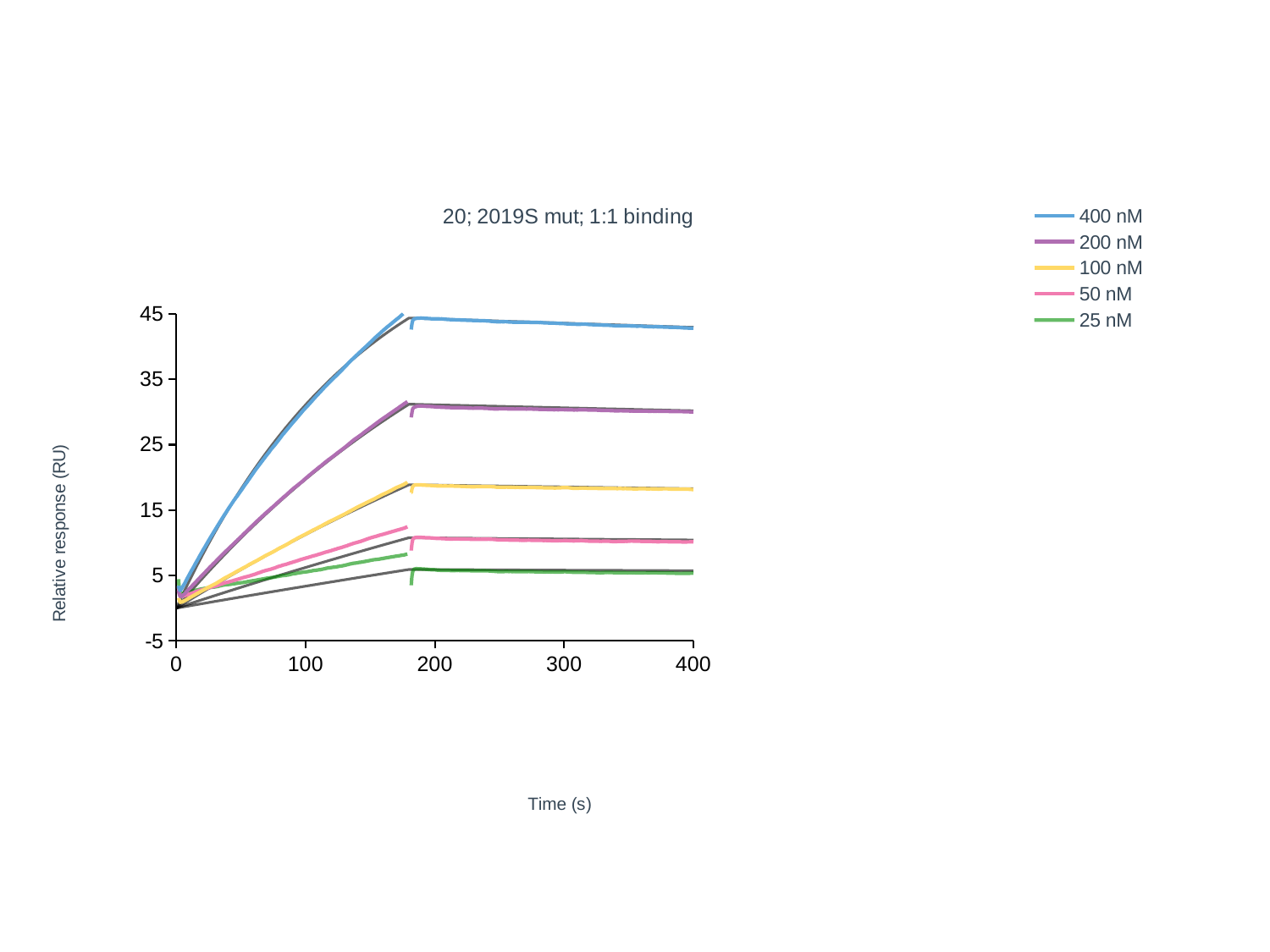

### Chart: 20; 2019S mut; 1:1 binding

| Category | 400 nM | 200 nM | 100 nM | 50 nM | 25 nM | data | data | data | data | data |
|---|---|---|---|---|---|---|---|---|---|---|